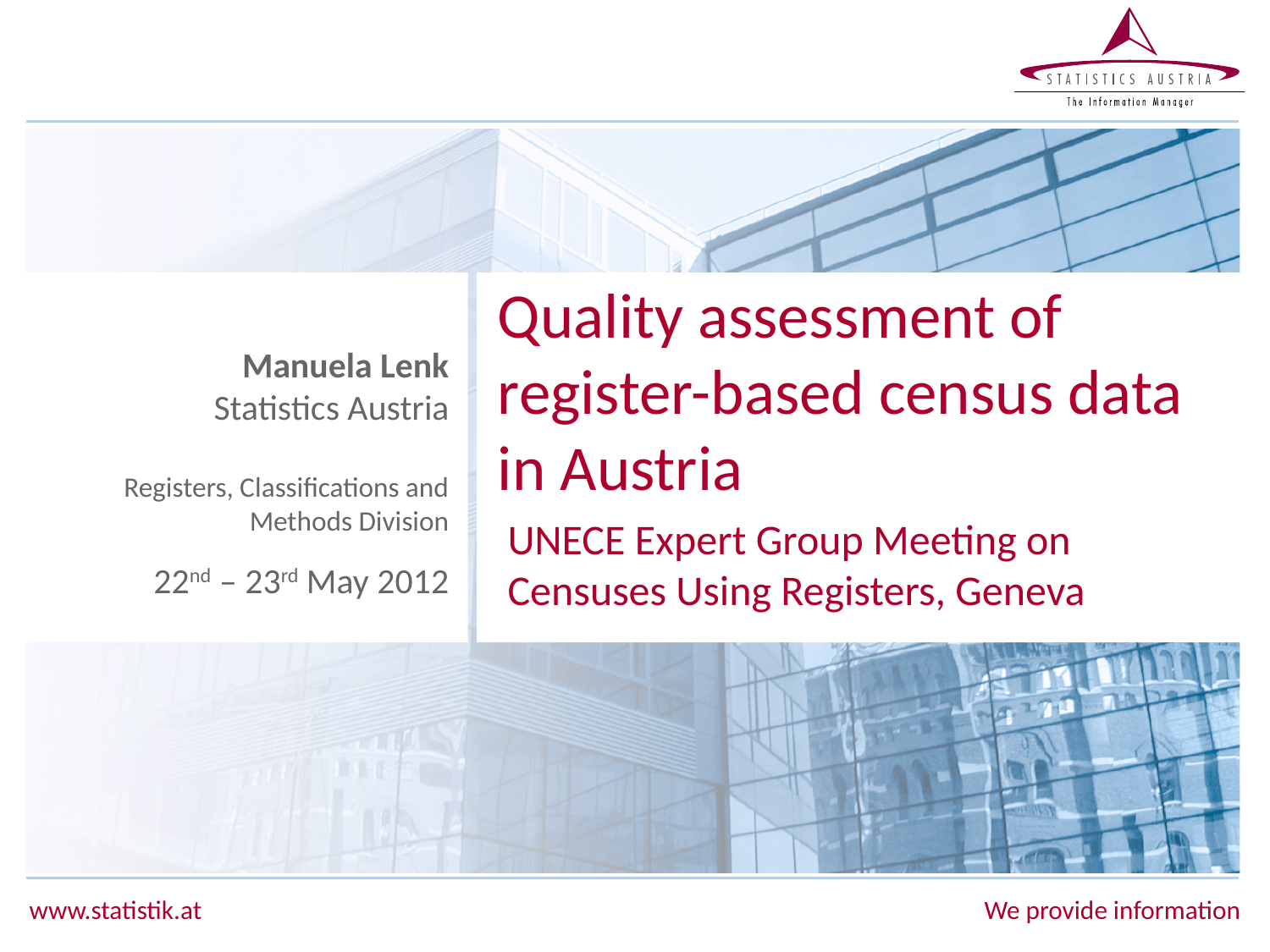

# Quality assessment of register-based census data in Austria
Manuela Lenk
Statistics Austria

Registers, Classifications and Methods Division

22nd – 23rd May 2012
UNECE Expert Group Meeting on Censuses Using Registers, Geneva